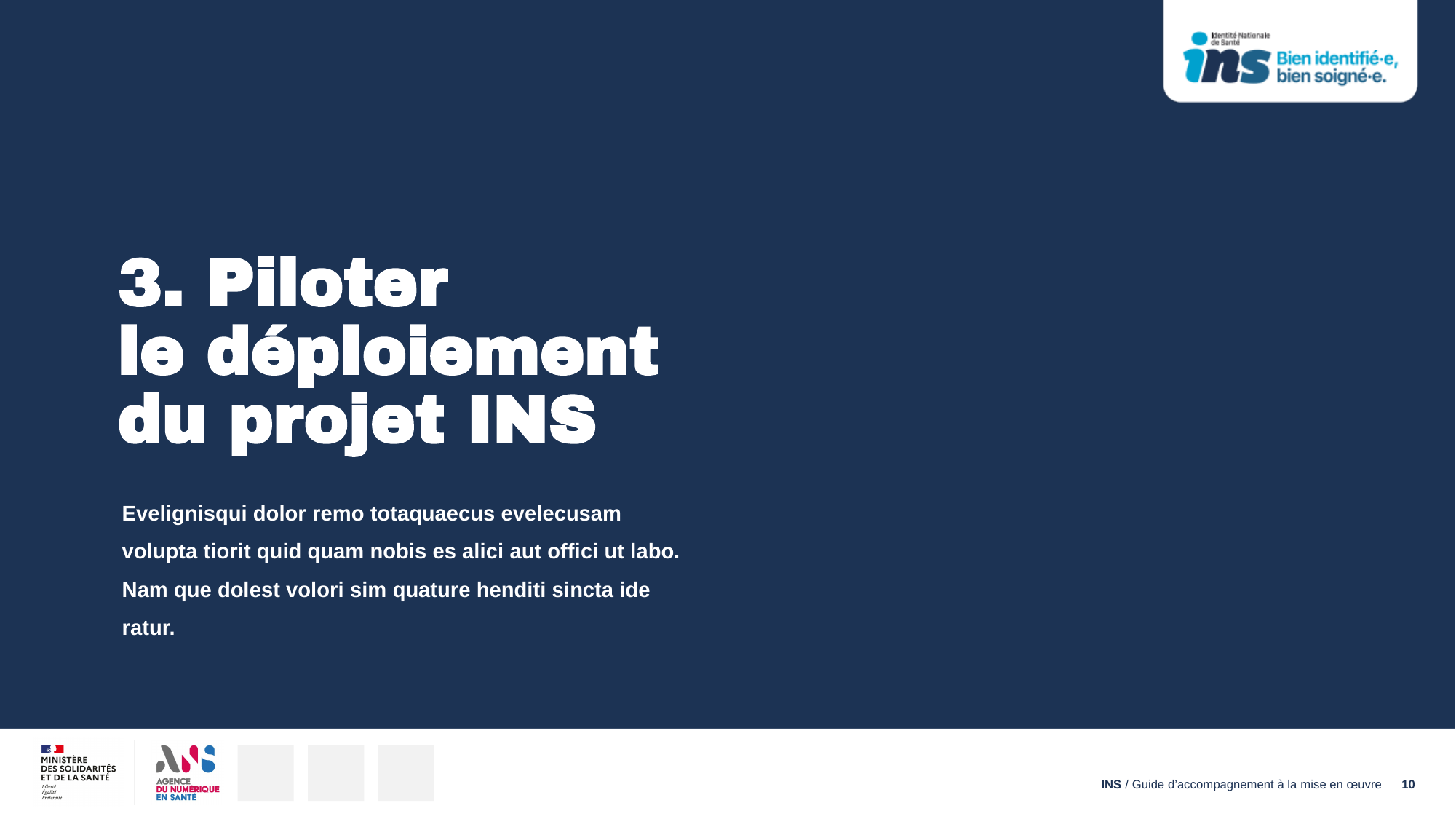

3. Piloter
le déploiement
du projet INS

Evelignisqui dolor remo totaquaecus evelecusam volupta tiorit quid quam nobis es alici aut offici ut labo. Nam que dolest volori sim quature henditi sincta ide ratur.